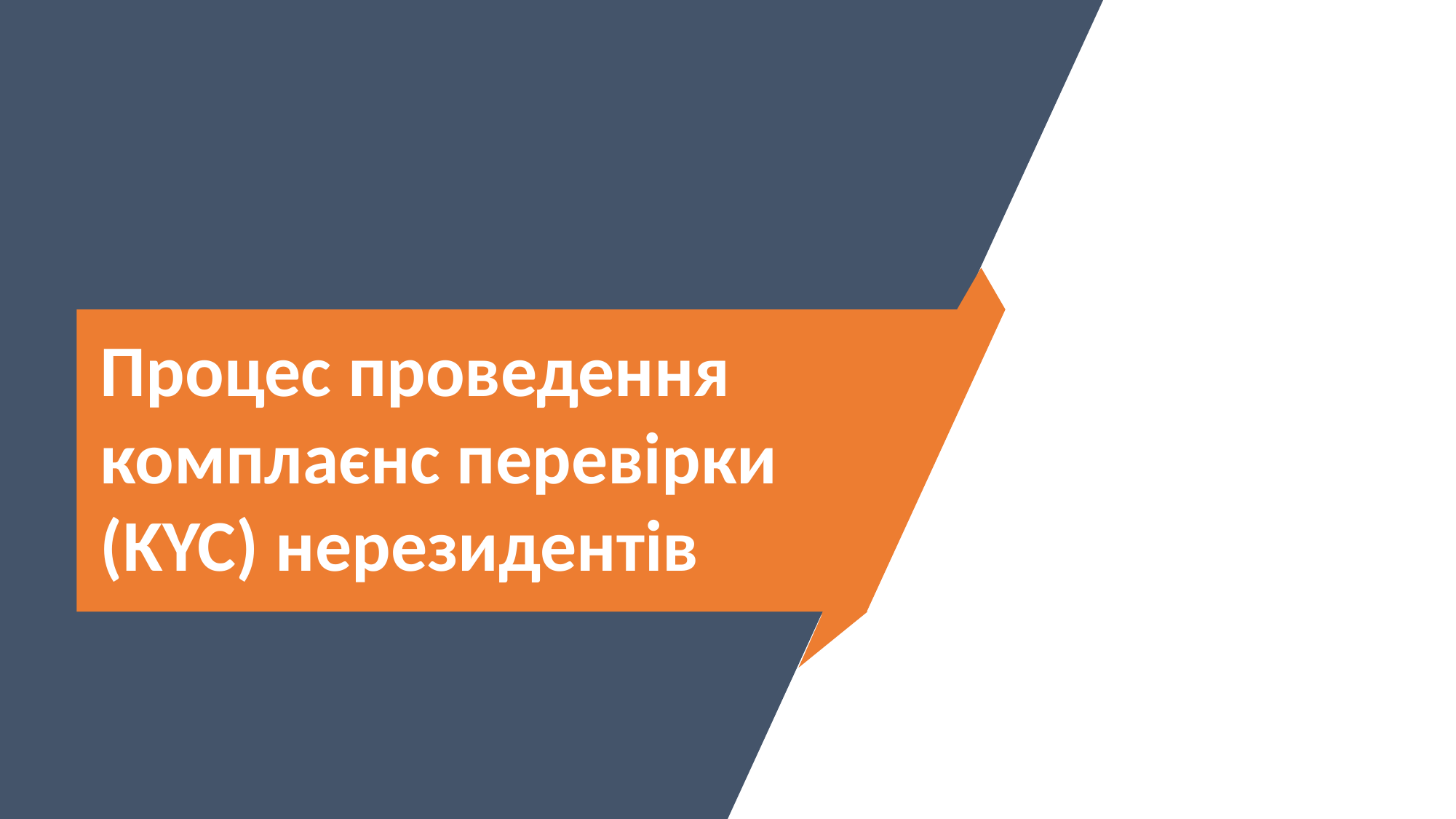

Образец текста
Второй уровень
Третий уровень
Четвертый уровень
Пятый уровень

Процес проведення комплаєнс перевірки (KYC) нерезидентів